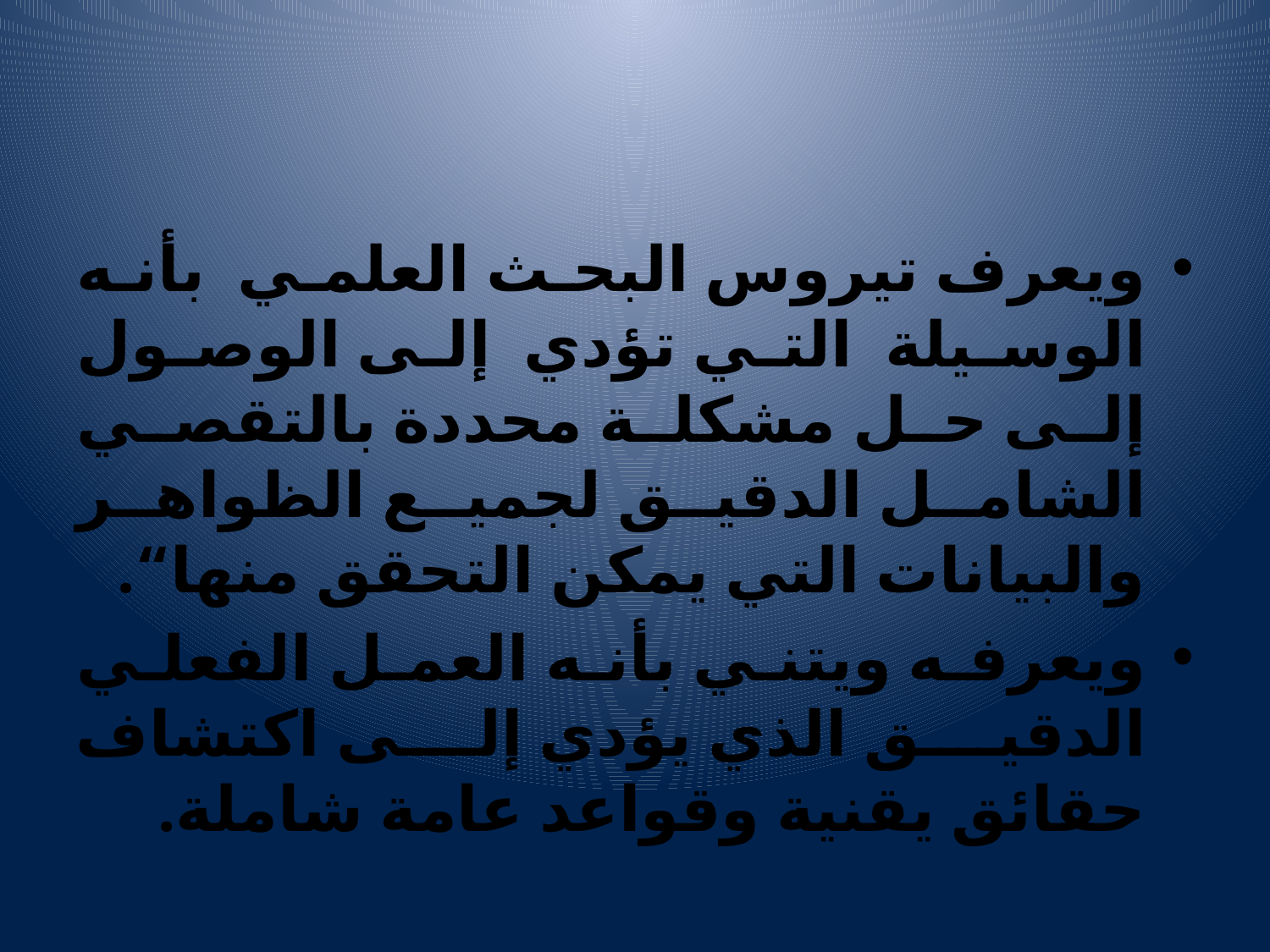

#
ويعرف تيروس البحث العلمي  بأنه الوسيلة  التي تؤدي  إلى الوصول إلى حل مشكلة محددة بالتقصي الشامل الدقيق لجميع الظواهر والبيانات التي يمكن التحقق منها“.
ويعرفه ويتني بأنه العمل الفعلي الدقيق الذي يؤدي إلى اكتشاف حقائق يقنية وقواعد عامة شاملة.